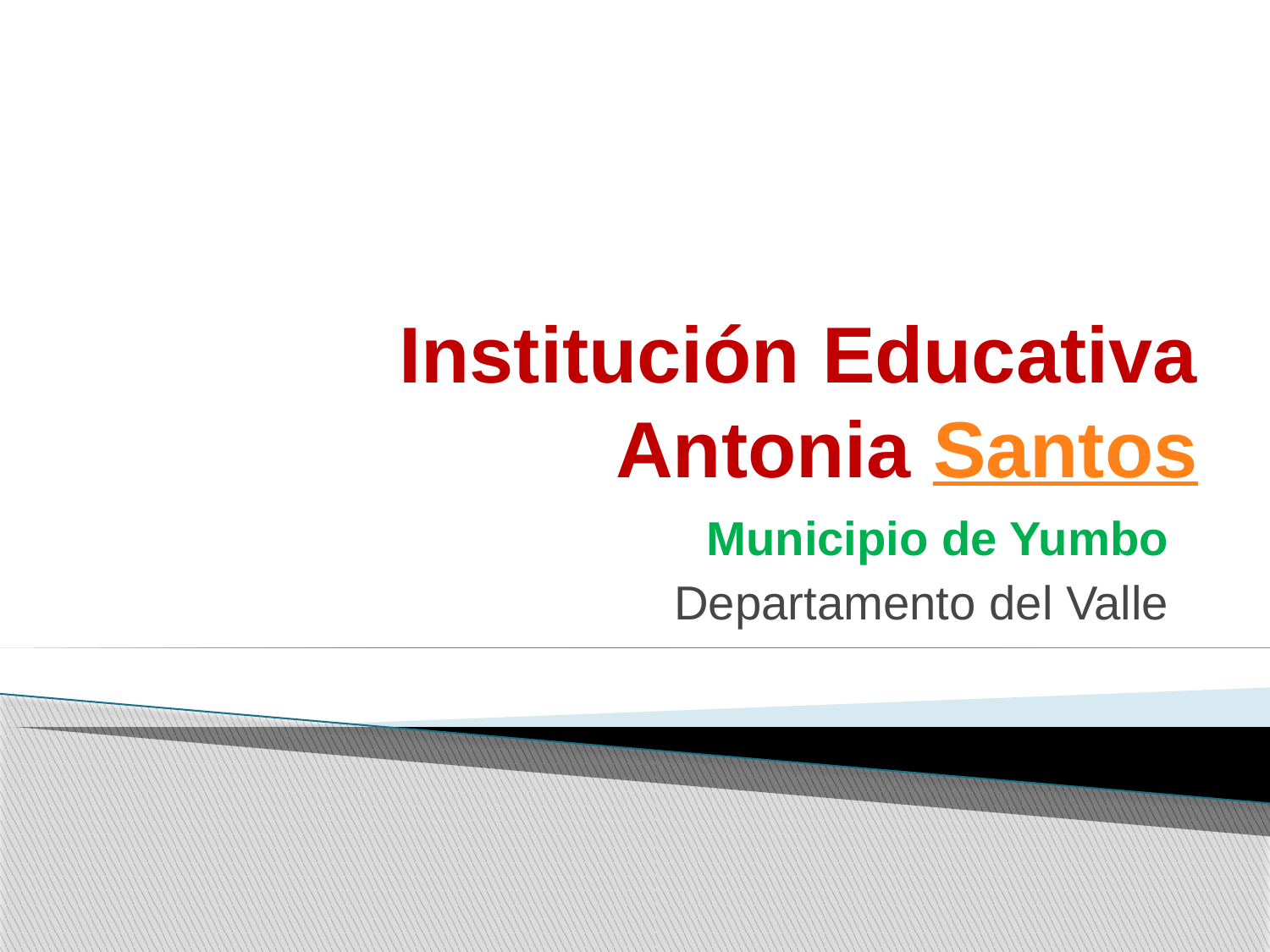

# Institución Educativa Antonia Santos
Municipio de Yumbo
Departamento del Valle